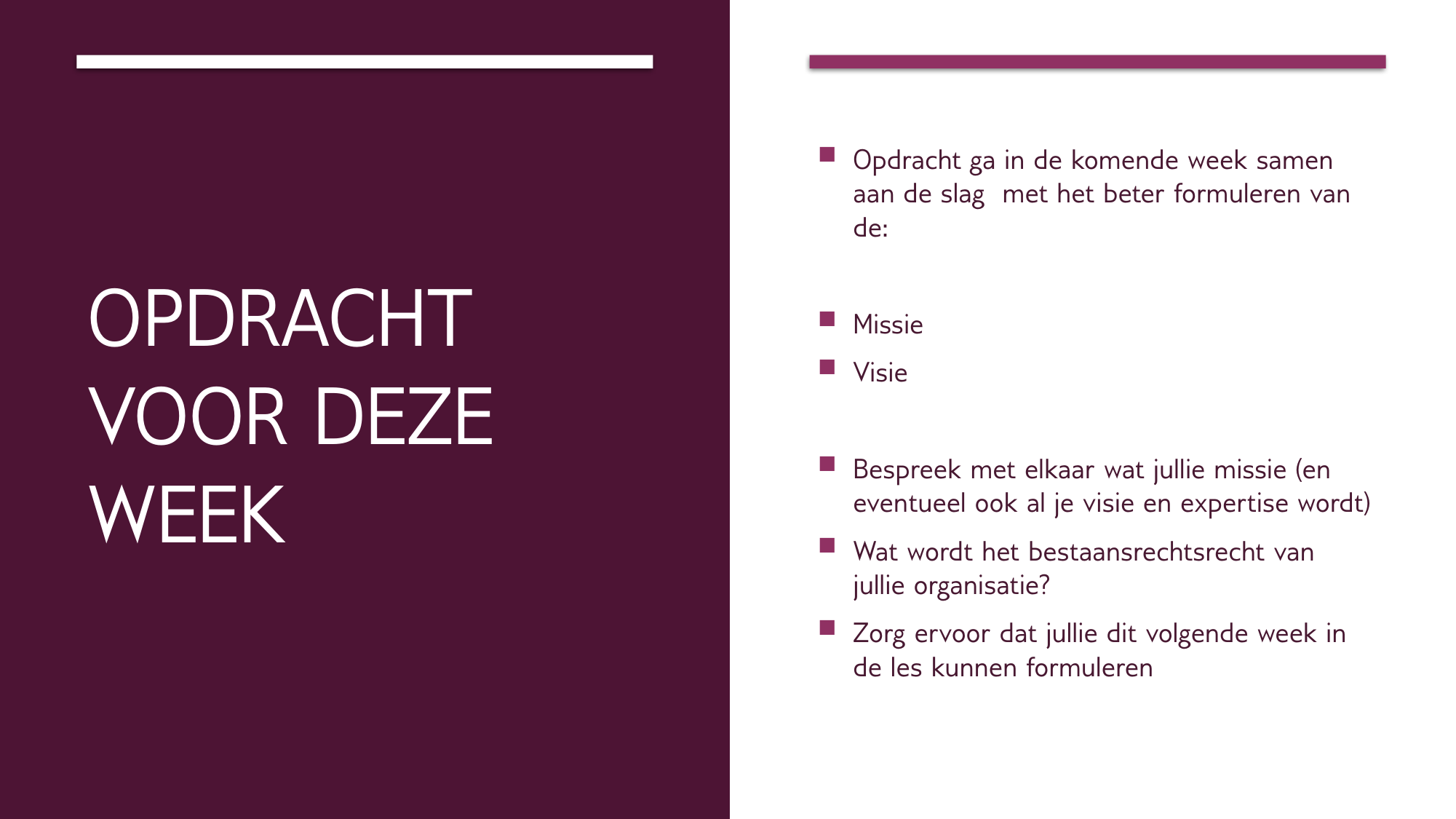

# Opdracht voor deze week
Opdracht ga in de komende week samen aan de slag  met het beter formuleren van de:

Missie
Visie

Bespreek met elkaar wat jullie missie (en eventueel ook al je visie en expertise wordt)
Wat wordt het bestaansrechtsrecht van jullie organisatie?
Zorg ervoor dat jullie dit volgende week in de les kunnen formuleren